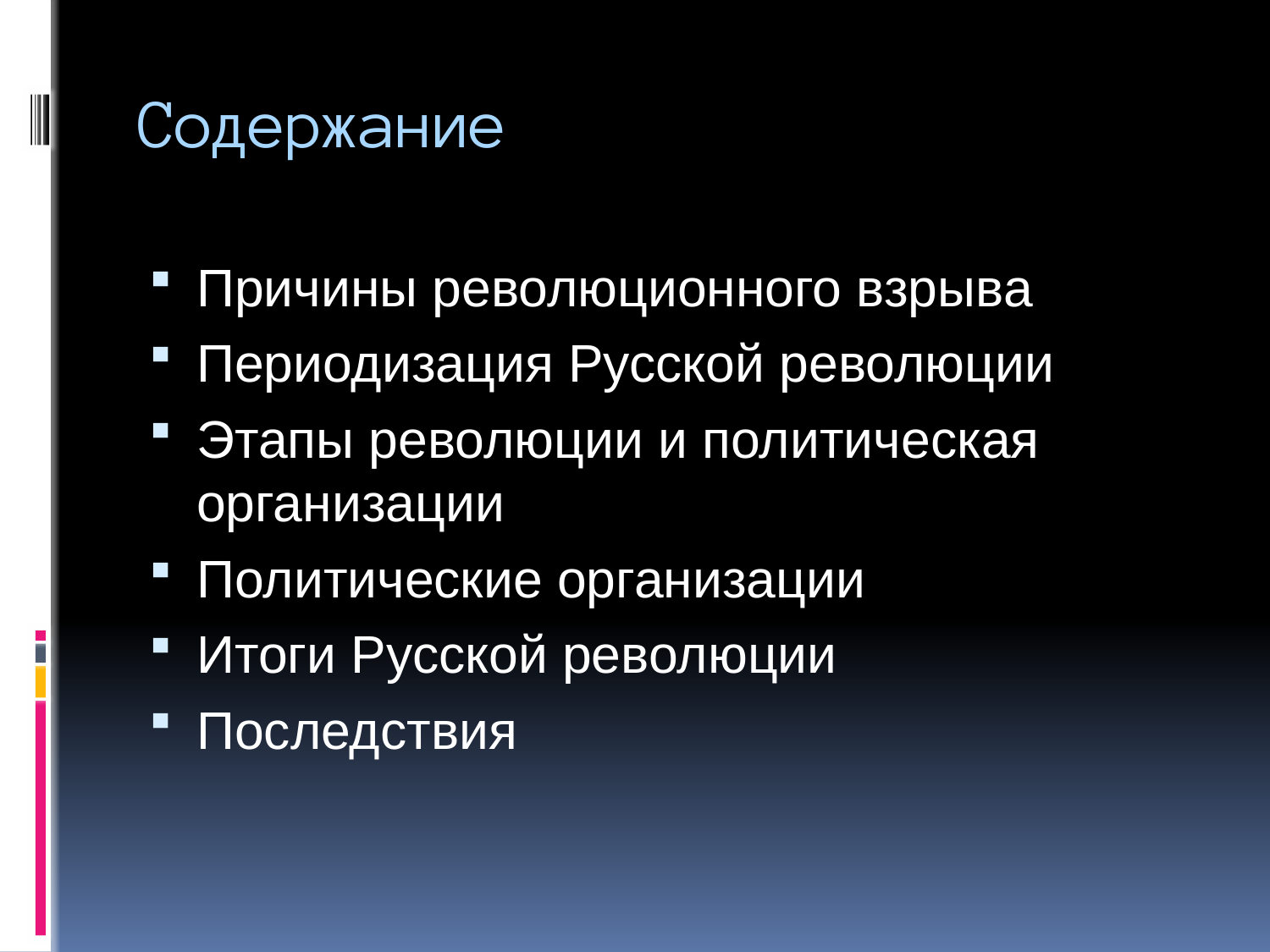

# Содержание
Причины революционного взрыва
Периодизация Русской революции
Этапы революции и политическая организации
Политические организации
Итоги Русской революции
Последствия